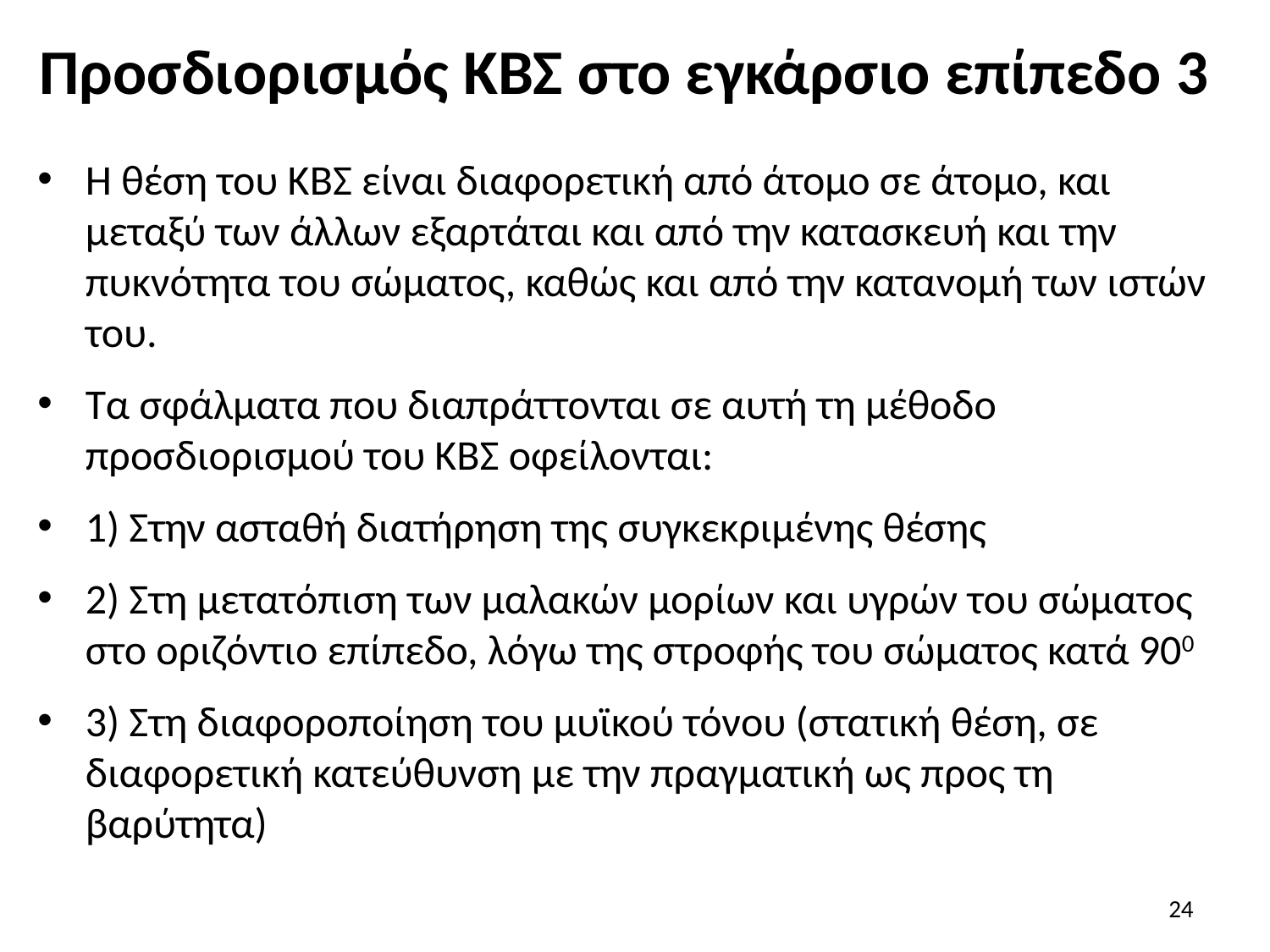

# Προσδιορισμός ΚΒΣ στο εγκάρσιο επίπεδο 3
Η θέση του ΚΒΣ είναι διαφορετική από άτομο σε άτομο, και μεταξύ των άλλων εξαρτάται και από την κατασκευή και την πυκνότητα του σώματος, καθώς και από την κατανομή των ιστών του.
Τα σφάλματα που διαπράττονται σε αυτή τη μέθοδο προσδιορισμού του ΚΒΣ οφείλονται:
1) Στην ασταθή διατήρηση της συγκεκριμένης θέσης
2) Στη μετατόπιση των μαλακών μορίων και υγρών του σώματος στο οριζόντιο επίπεδο, λόγω της στροφής του σώματος κατά 900
3) Στη διαφοροποίηση του μυϊκού τόνου (στατική θέση, σε διαφορετική κατεύθυνση με την πραγματική ως προς τη βαρύτητα)
24